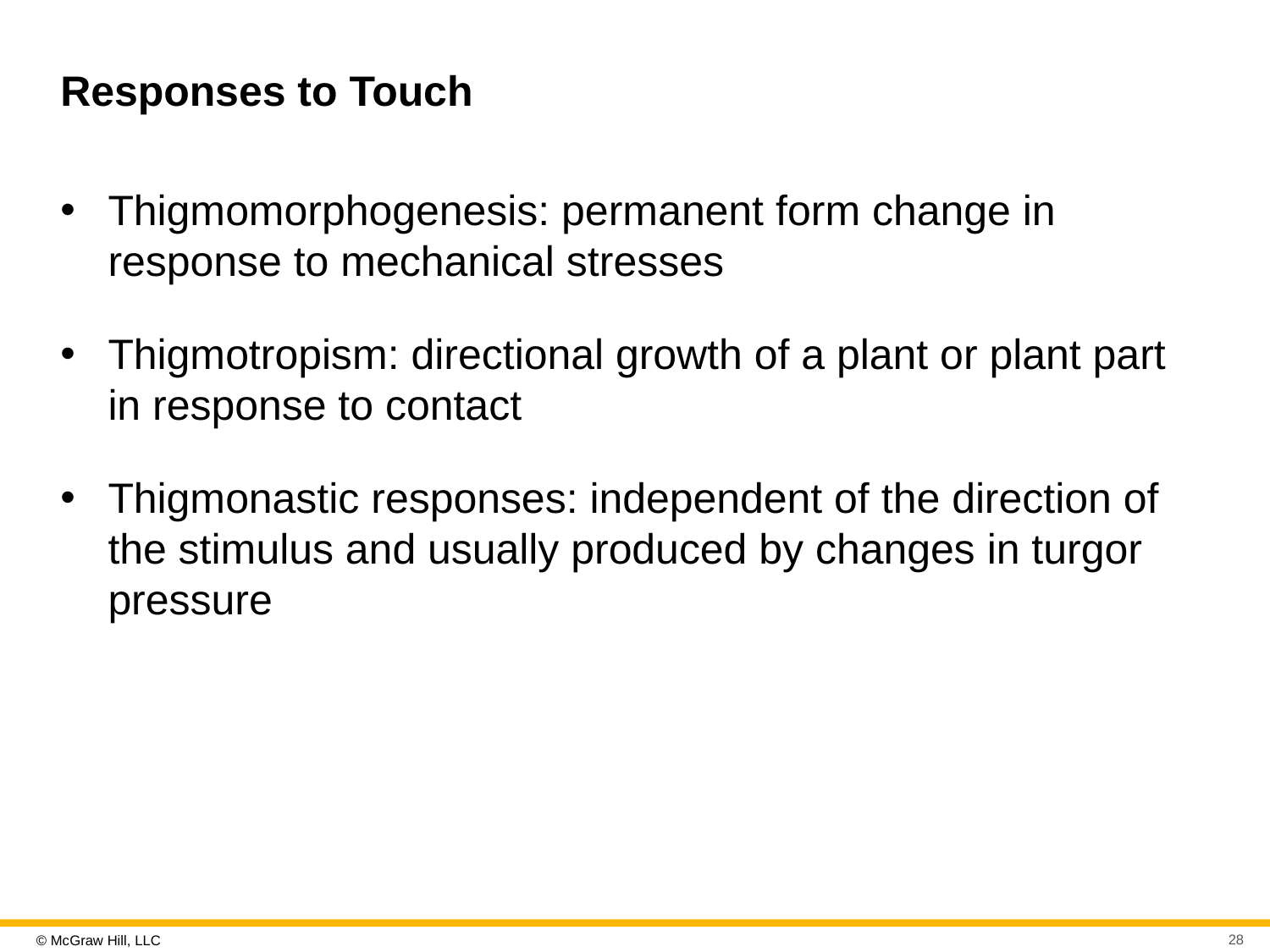

# Responses to Touch
Thigmomorphogenesis: permanent form change in response to mechanical stresses
Thigmotropism: directional growth of a plant or plant part in response to contact
Thigmonastic responses: independent of the direction of the stimulus and usually produced by changes in turgor pressure
28